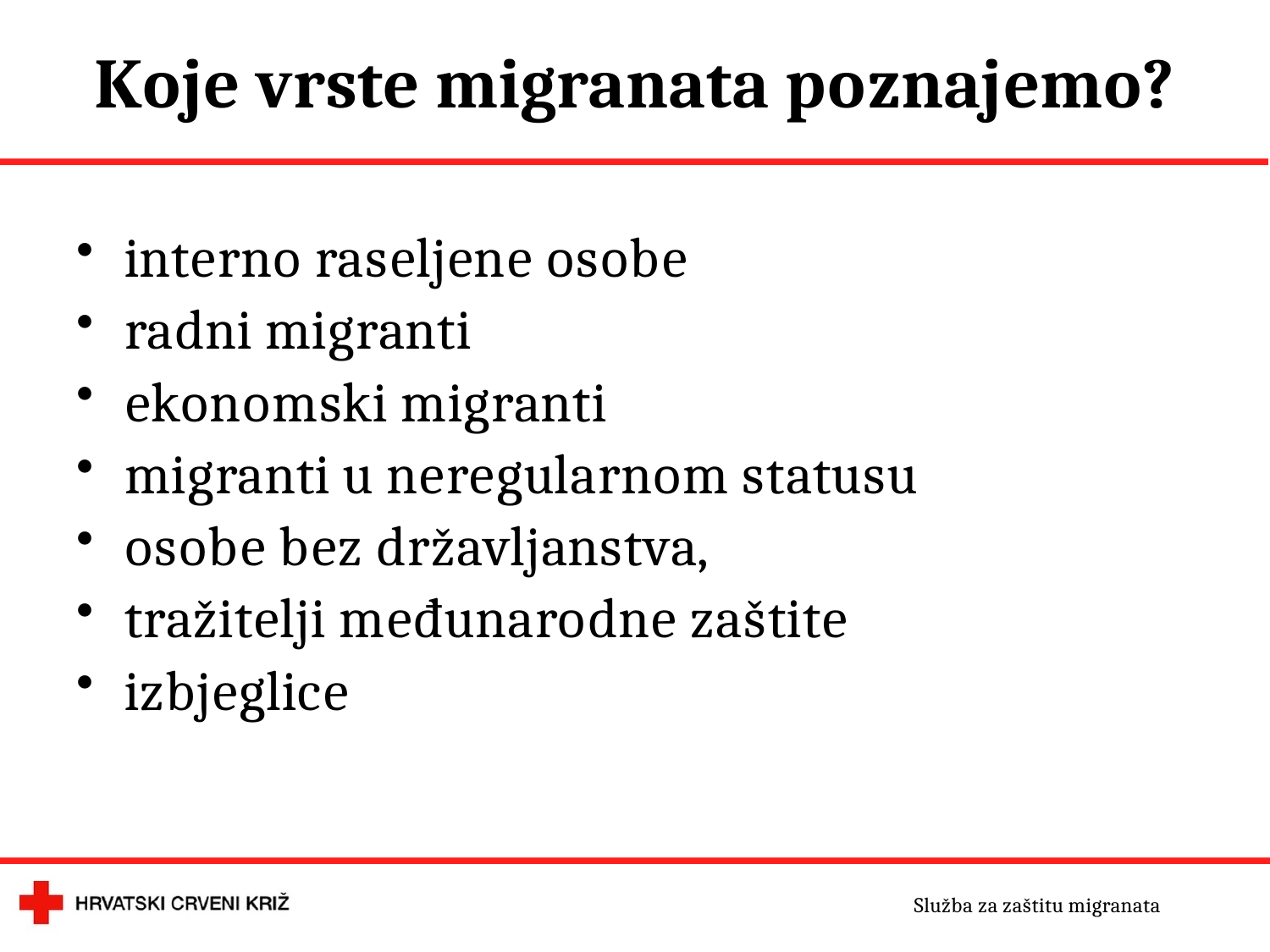

# Koje vrste migranata poznajemo?
interno raseljene osobe
radni migranti
ekonomski migranti
migranti u neregularnom statusu
osobe bez državljanstva,
tražitelji međunarodne zaštite
izbjeglice